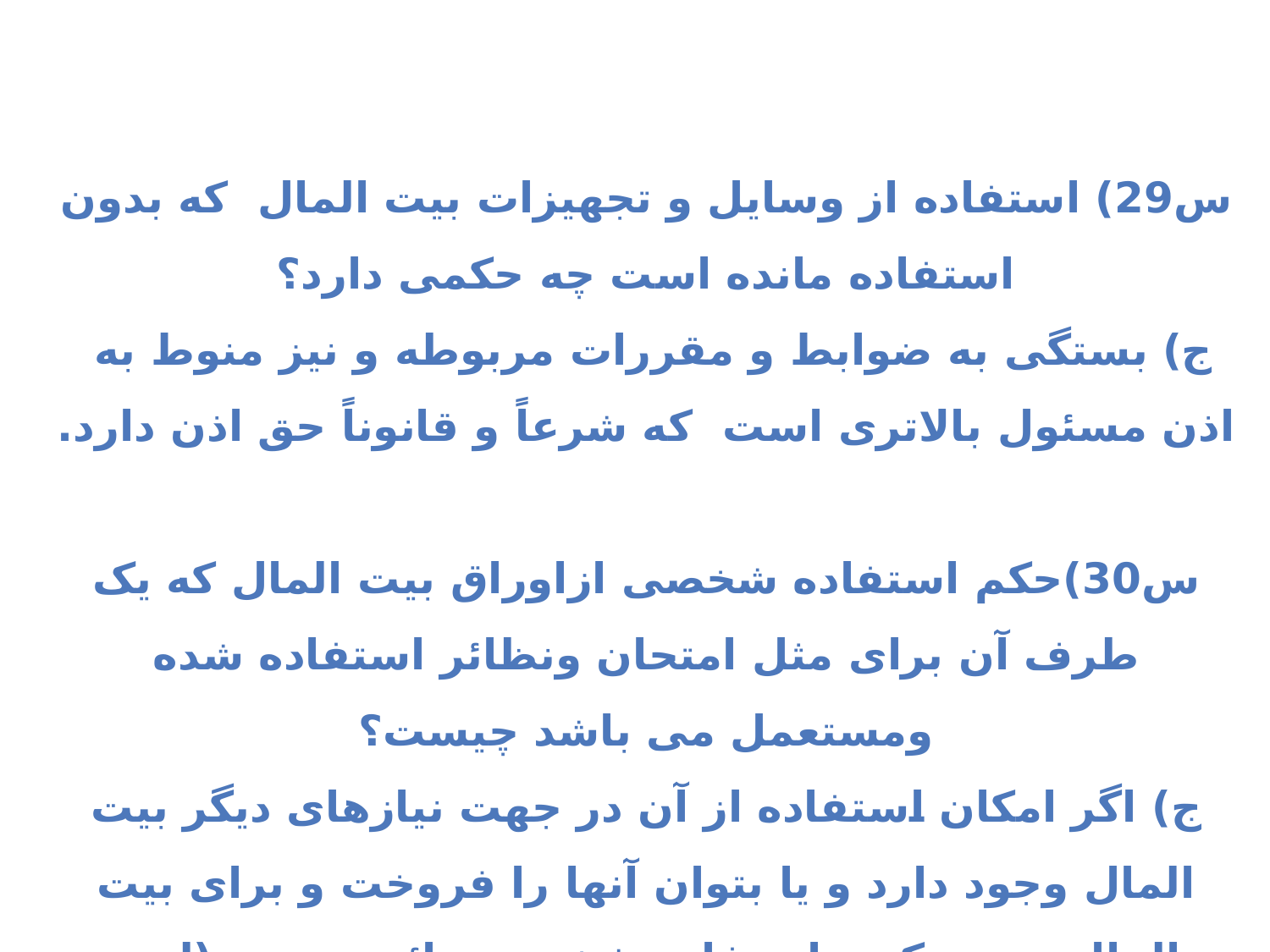

س29) استفاده از وسایل و تجهیزات بیت المال  که بدون استفاده مانده است چه حکمی دارد؟
ج) بستگی به ضوابط و مقررات مربوطه و نیز منوط به  اذن مسئول بالاتری است  که شرعاً و قانوناً حق اذن دارد.

س30)حکم استفاده شخصی ازاوراق بیت المال که یک طرف آن برای مثل امتحان ونظائر استفاده شده ومستعمل می باشد چیست؟
ج) اگر امکان استفاده از آن در جهت نیازهای دیگر بیت المال وجود دارد و یا بتوان آنها را فروخت و برای بیت المال هزینه کرد، استفاده شخصی جائز نیست. (لیدر   شماره استفتاء: 855741    تاریخ استفتاء: 1397/01/14)